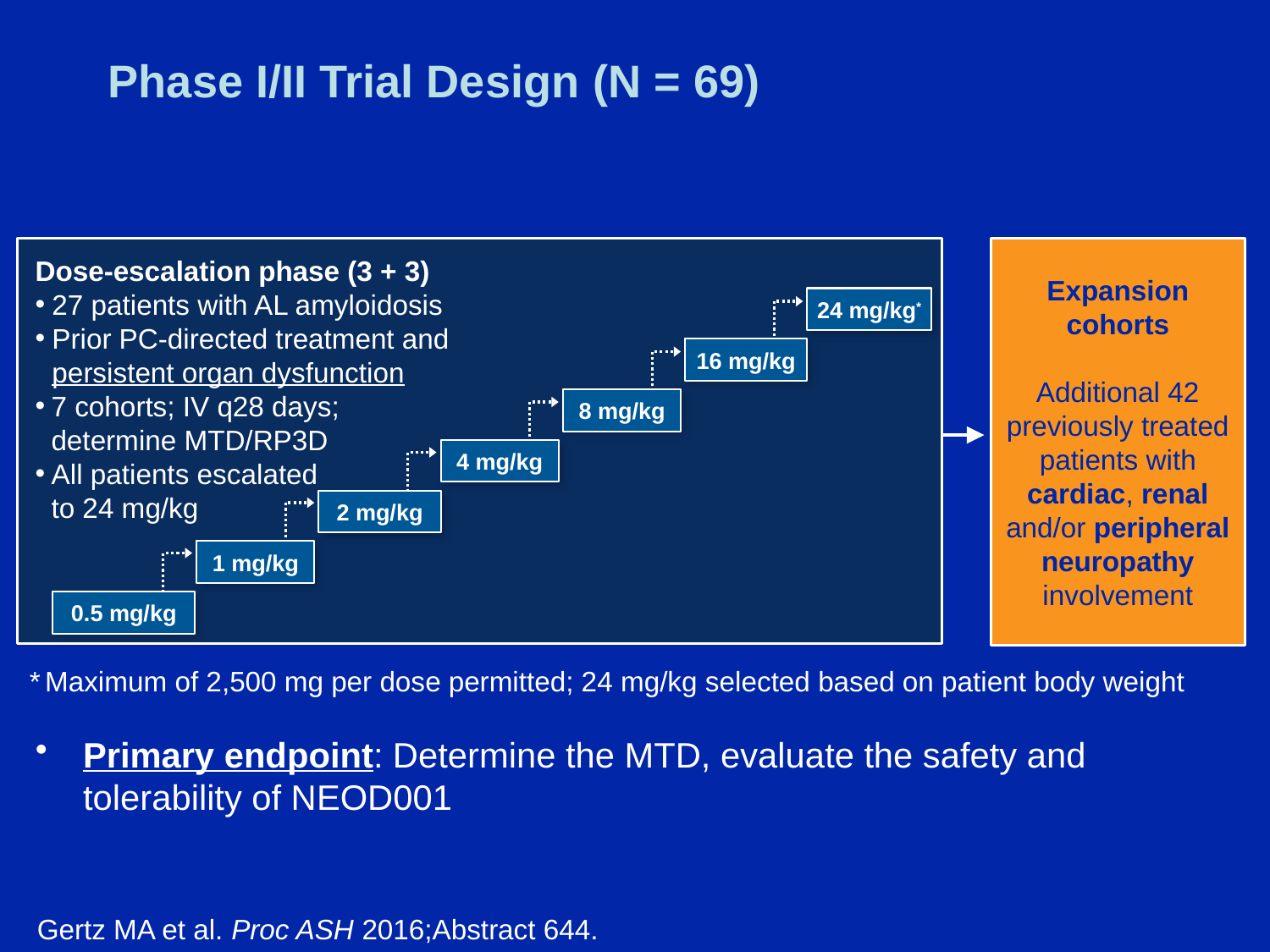

# Phase I/II Trial Design (N = 69)

Expansion cohorts

Additional 42 previously treated patients with cardiac, renal and/or peripheral neuropathy involvement
Dose-escalation phase (3 + 3)
27 patients with AL amyloidosis
Prior PC-directed treatment and persistent organ dysfunction
7 cohorts; IV q28 days; determine MTD/RP3D
All patients escalated
to 24 mg/kg
24 mg/kg*

16 mg/kg

8 mg/kg

4 mg/kg

2 mg/kg

1 mg/kg

0.5 mg/kg
* Maximum of 2,500 mg per dose permitted; 24 mg/kg selected based on patient body weight
Primary endpoint: Determine the MTD, evaluate the safety and tolerability of NEOD001
Gertz MA et al. Proc ASH 2016;Abstract 644.